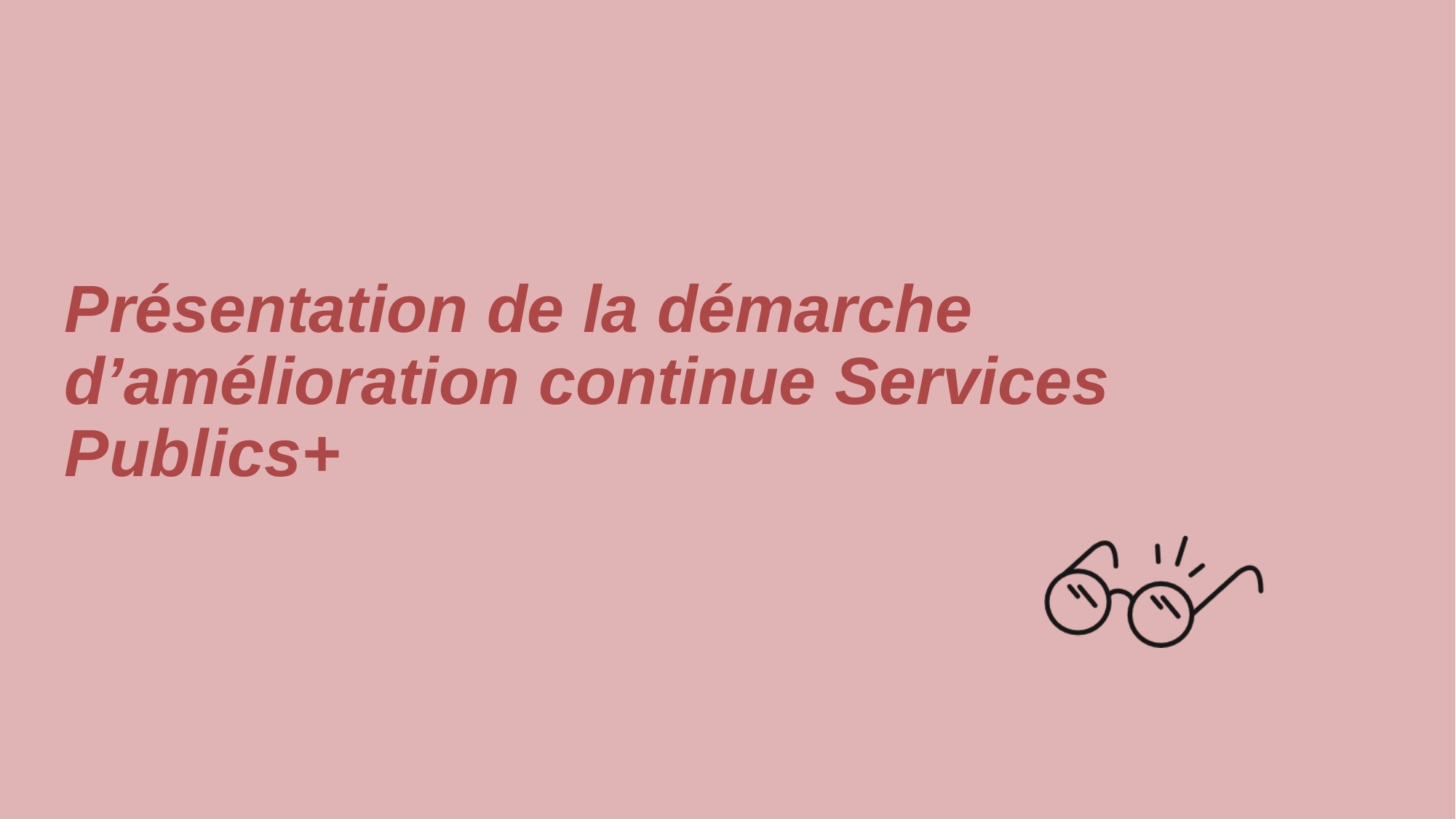

# Présentation de la démarche d’amélioration continue Services Publics+